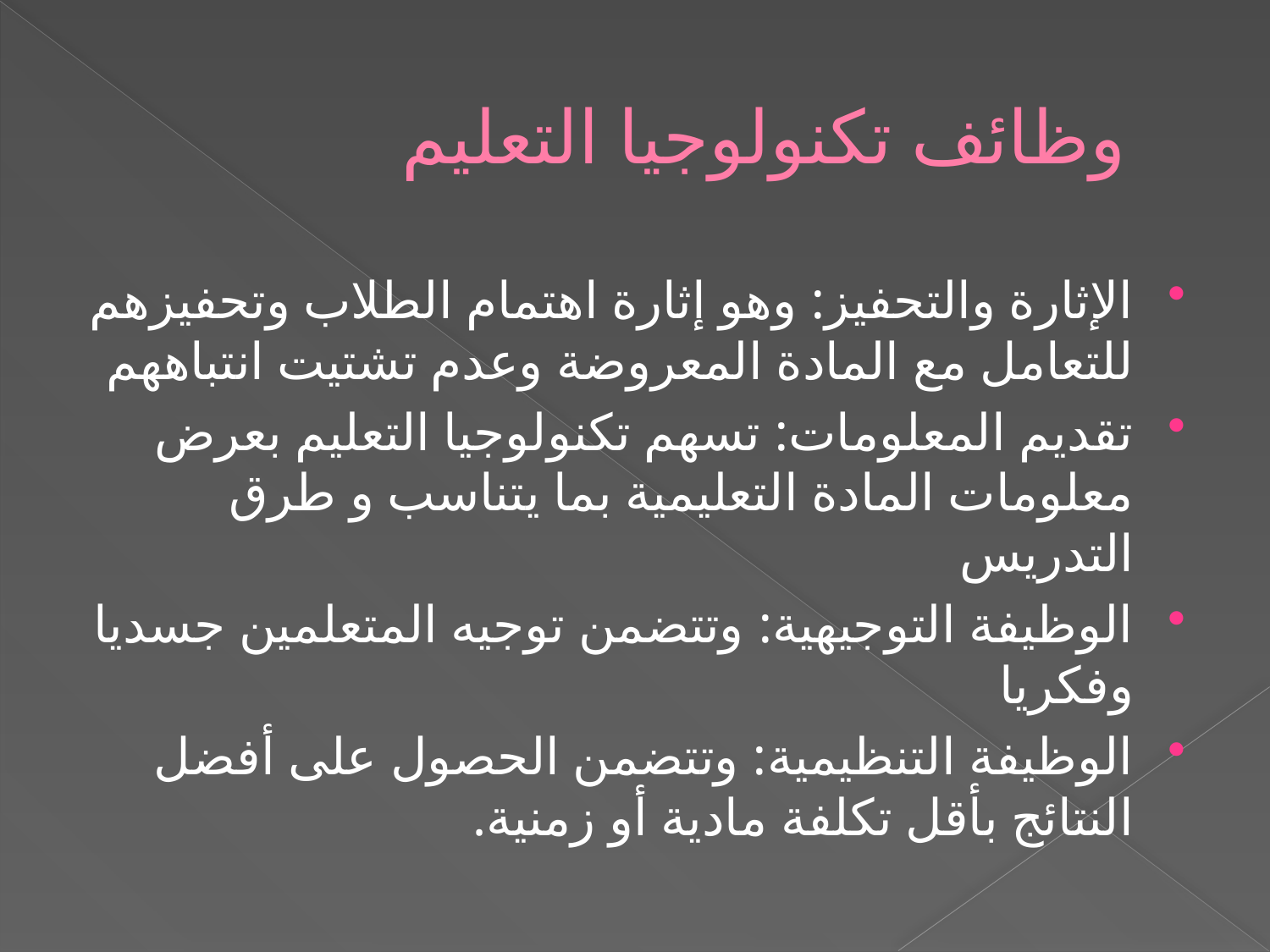

# وظائف تكنولوجيا التعليم
الإثارة والتحفيز: وهو إثارة اهتمام الطلاب وتحفيزهم للتعامل مع المادة المعروضة وعدم تشتيت انتباههم
تقديم المعلومات: تسهم تكنولوجيا التعليم بعرض معلومات المادة التعليمية بما يتناسب و طرق التدريس
الوظيفة التوجيهية: وتتضمن توجيه المتعلمين جسديا وفكريا
الوظيفة التنظيمية: وتتضمن الحصول على أفضل النتائج بأقل تكلفة مادية أو زمنية.